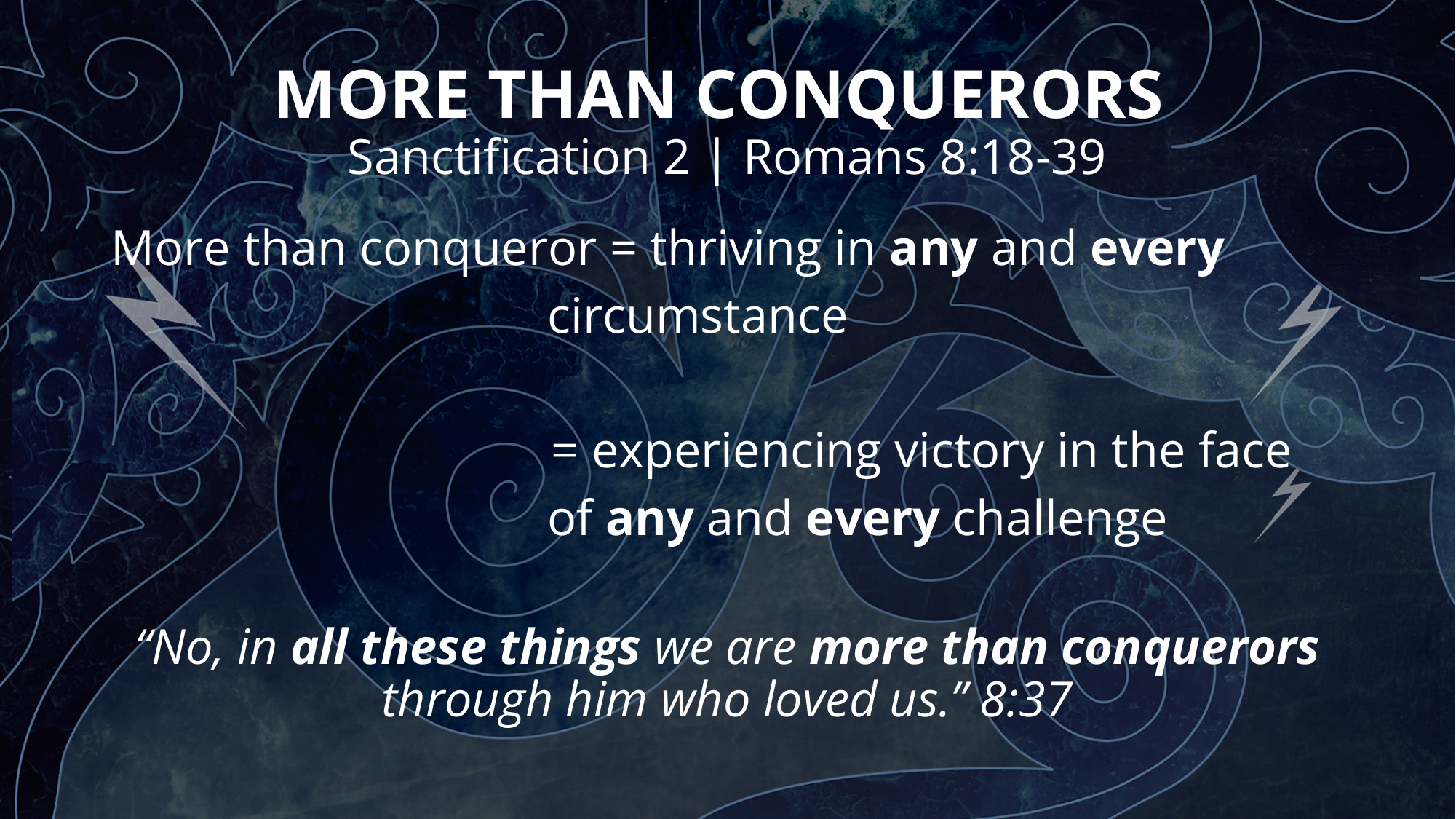

# MORE THAN CONQUERORS Sanctification 2 | Romans 8:18-39
More than conqueror = thriving in any and every
				circumstance

			         = experiencing victory in the face
				of any and every challenge

“No, in all these things we are more than conquerors through him who loved us.” 8:37